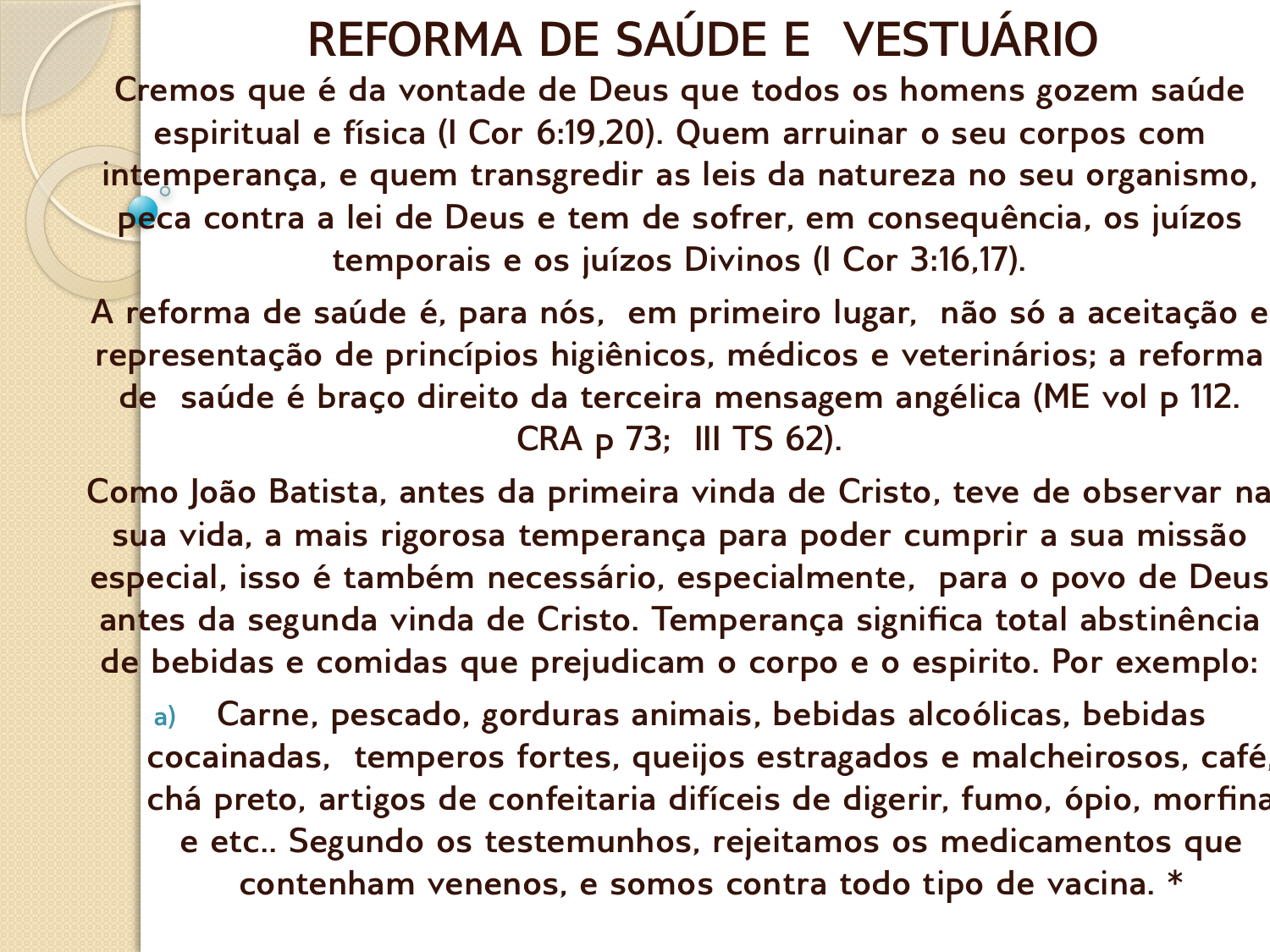

REFORMA DE SAÚDE E  VESTUÁRIO
Cremos que é da vontade de Deus que todos os homens gozem saúde espiritual e física (I Cor 6:19,20). Quem arruinar o seu corpos com intemperança, e quem transgredir as leis da natureza no seu organismo, peca contra a lei de Deus e tem de sofrer, em consequência, os juízos temporais e os juízos Divinos (I Cor 3:16,17).
A reforma de saúde é, para nós,  em primeiro lugar,  não só a aceitação e representação de princípios higiênicos, médicos e veterinários; a reforma de  saúde é braço direito da terceira mensagem angélica (ME vol p 112. CRA p 73;  III TS 62).
Como João Batista, antes da primeira vinda de Cristo, teve de observar na sua vida, a mais rigorosa temperança para poder cumprir a sua missão especial, isso é também necessário, especialmente,  para o povo de Deus antes da segunda vinda de Cristo. Temperança significa total abstinência de bebidas e comidas que prejudicam o corpo e o espirito. Por exemplo:
Carne, pescado, gorduras animais, bebidas alcoólicas, bebidas cocainadas,  temperos fortes, queijos estragados e malcheirosos, café, chá preto, artigos de confeitaria difíceis de digerir, fumo, ópio, morfina e etc.. Segundo os testemunhos, rejeitamos os medicamentos que contenham venenos, e somos contra todo tipo de vacina. *